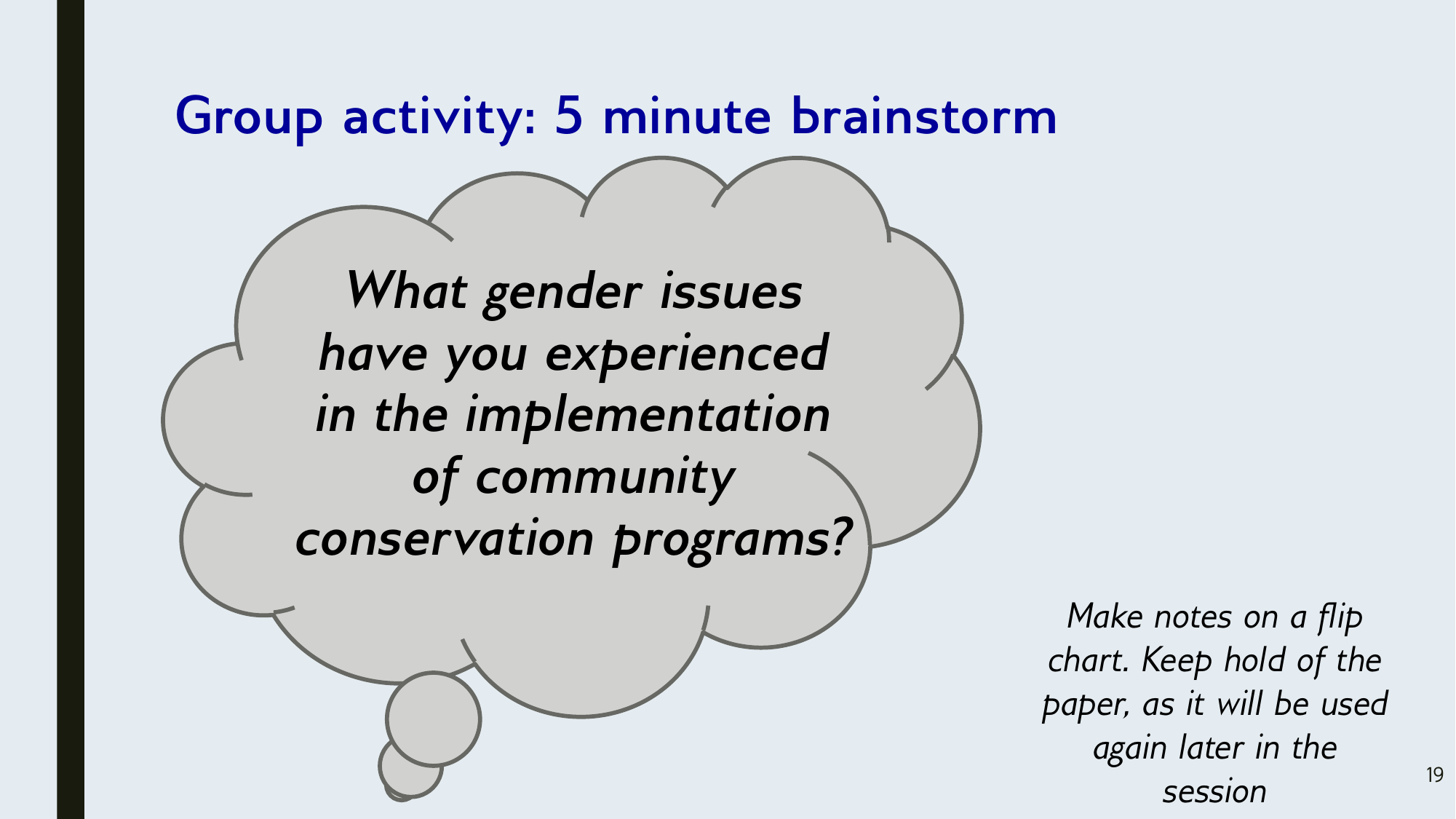

# Group activity: 5 minute brainstorm

What gender issues have you experienced in the implementation of community conservation programs?

Make notes on a flip chart. Keep hold of the paper, as it will be used again later in the session
19